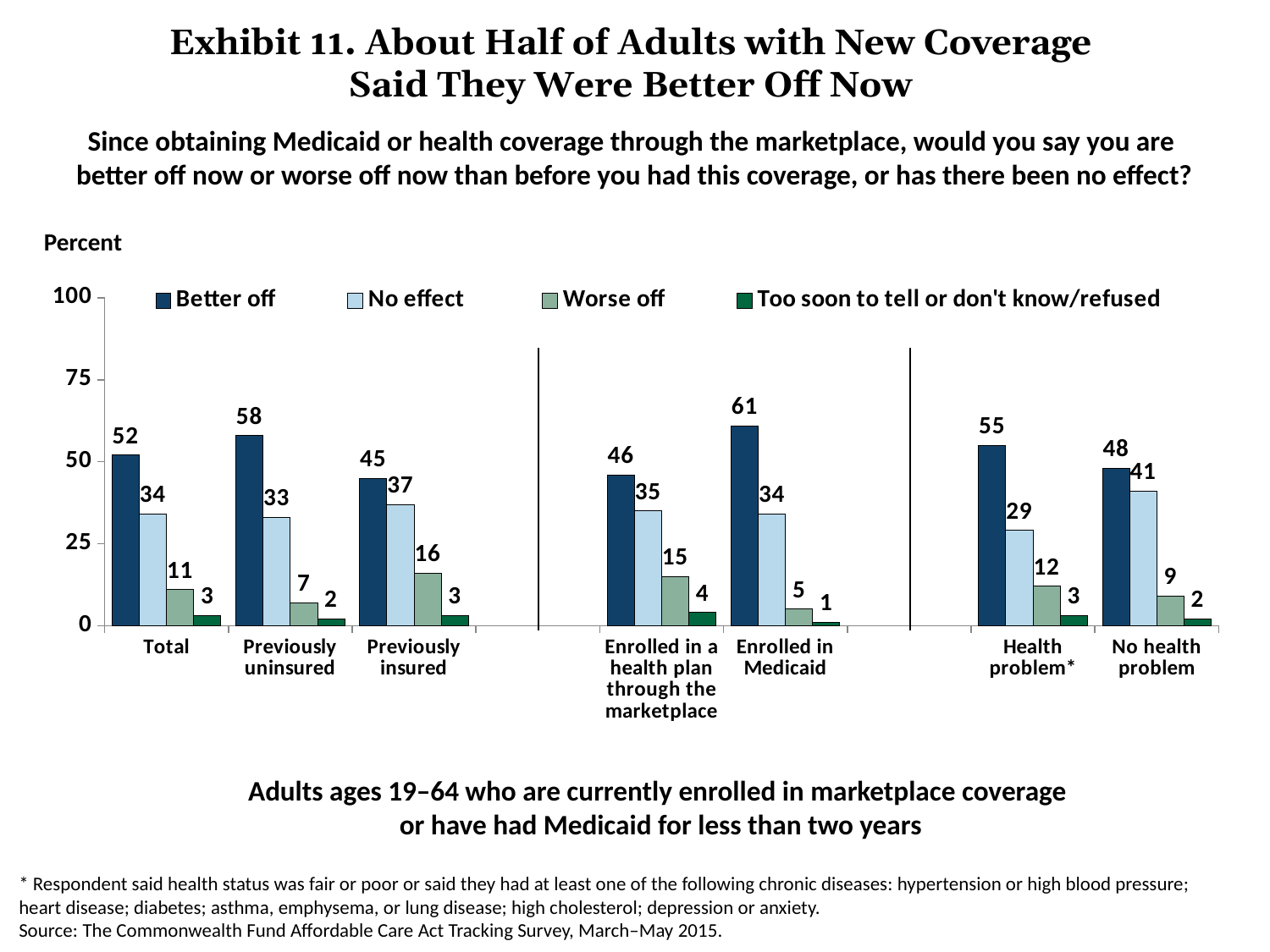

# Exhibit 11. About Half of Adults with New Coverage Said They Were Better Off Now
Since obtaining Medicaid or health coverage through the marketplace, would you say you are
better off now or worse off now than before you had this coverage, or has there been no effect?
Percent

### Chart

| Category | Better off | No effect  | Worse off | Too soon to tell or don't know/refused |
|---|---|---|---|---|
| Total | 52.0 | 34.0 | 11.0 | 3.0 |
| Previously uninsured | 58.0 | 33.0 | 7.0 | 2.0 |
| Previously insured | 45.0 | 37.0 | 16.0 | 3.0 |
|     | None | None | None | None |
| Enrolled in a health plan through the marketplace | 46.0 | 35.0 | 15.0 | 4.0 |
| Enrolled in Medicaid | 61.0 | 34.0 | 5.0 | 1.0 |
|    | None | None | None | None |
| Health problem* | 55.0 | 29.0 | 12.0 | 3.0 |
| No health problem | 48.0 | 41.0 | 9.0 | 2.0 |
Adults ages 19–64 who are currently enrolled in marketplace coverage
or have had Medicaid for less than two years
* Respondent said health status was fair or poor or said they had at least one of the following chronic diseases: hypertension or high blood pressure;
heart disease; diabetes; asthma, emphysema, or lung disease; high cholesterol; depression or anxiety.
Source: The Commonwealth Fund Affordable Care Act Tracking Survey, March–May 2015.